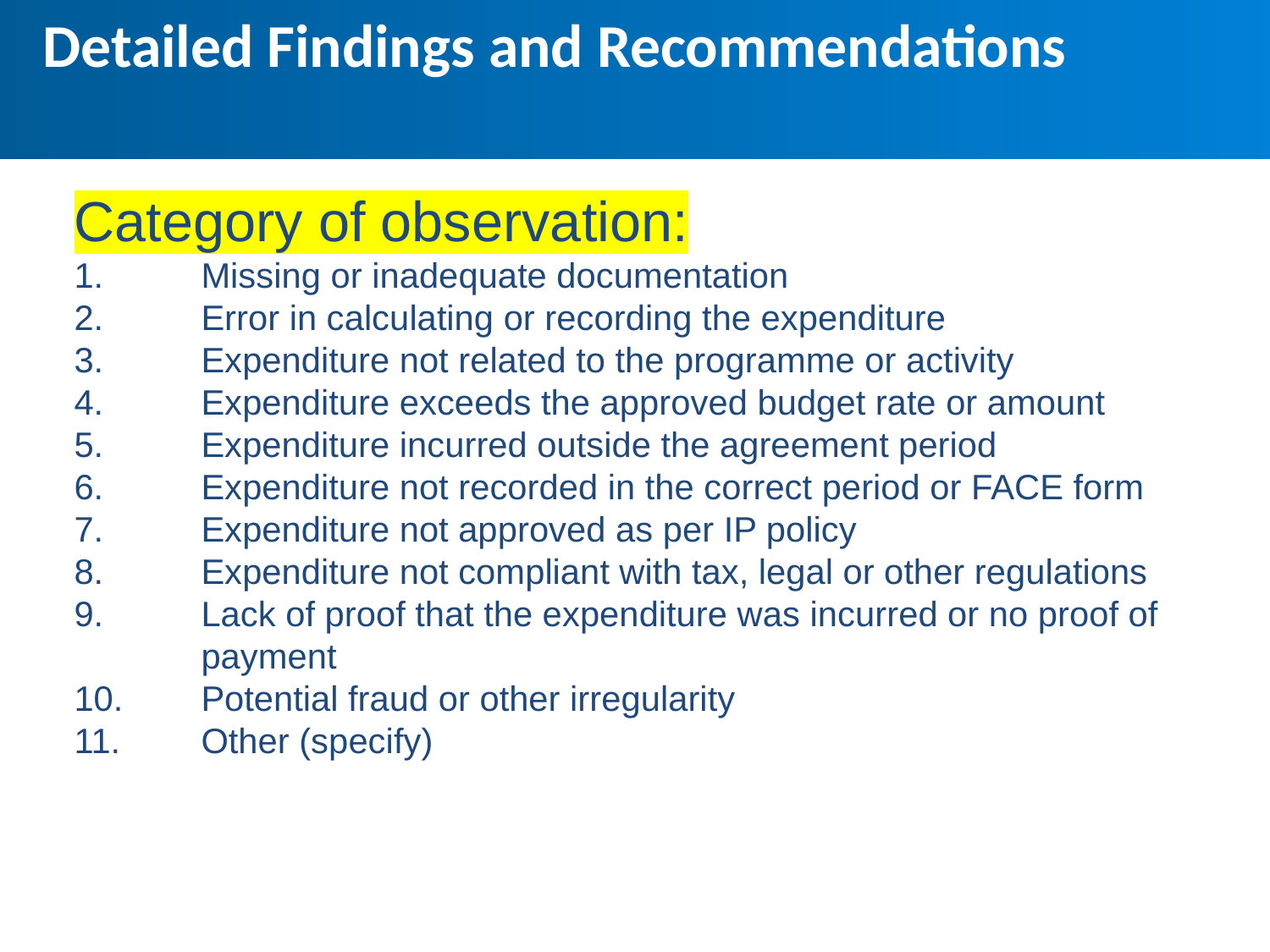

# Detailed Findings and Recommendations
Expense testing – verify…..
Category of observation:
1.	Missing or inadequate documentation
2.	Error in calculating or recording the expenditure
3.	Expenditure not related to the programme or activity
4.	Expenditure exceeds the approved budget rate or amount
5.	Expenditure incurred outside the agreement period
6.	Expenditure not recorded in the correct period or FACE form
7.	Expenditure not approved as per IP policy
8.	Expenditure not compliant with tax, legal or other regulations
9.	Lack of proof that the expenditure was incurred or no proof of 	payment
10.	Potential fraud or other irregularity
11.	Other (specify)